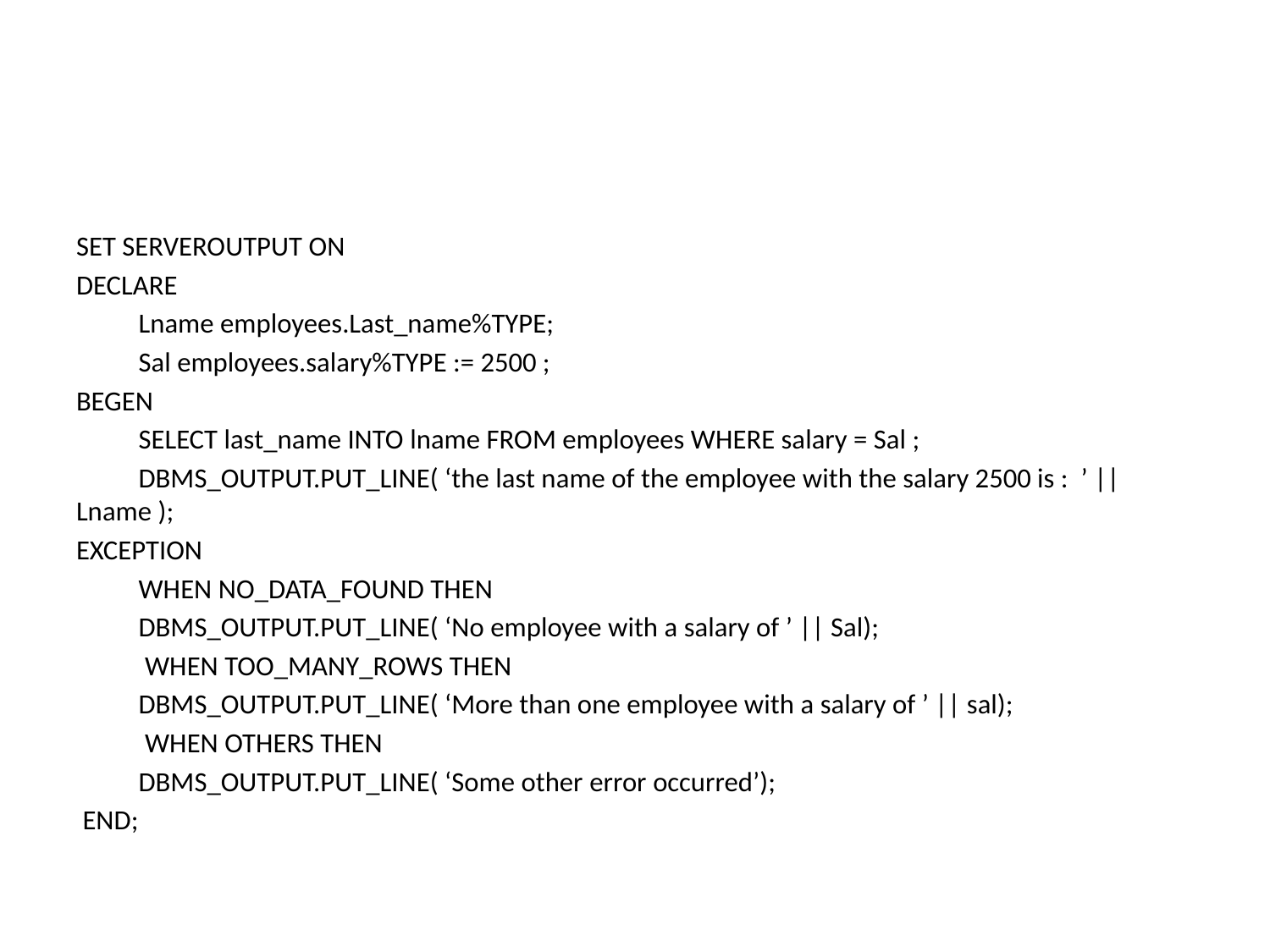

#
SET SERVEROUTPUT ON
DECLARE
	Lname employees.Last_name%TYPE;
	Sal employees.salary%TYPE := 2500 ;
BEGEN
	SELECT last_name INTO lname FROM employees WHERE salary = Sal ;
	DBMS_OUTPUT.PUT_LINE( ‘the last name of the employee with the salary 2500 is :  ’ ||  Lname );
EXCEPTION
	WHEN NO_DATA_FOUND THEN
	DBMS_OUTPUT.PUT_LINE( ‘No employee with a salary of ’ || Sal);
	 WHEN TOO_MANY_ROWS THEN
	DBMS_OUTPUT.PUT_LINE( ‘More than one employee with a salary of ’ || sal);
	 WHEN OTHERS THEN
	DBMS_OUTPUT.PUT_LINE( ‘Some other error occurred’);
 END;